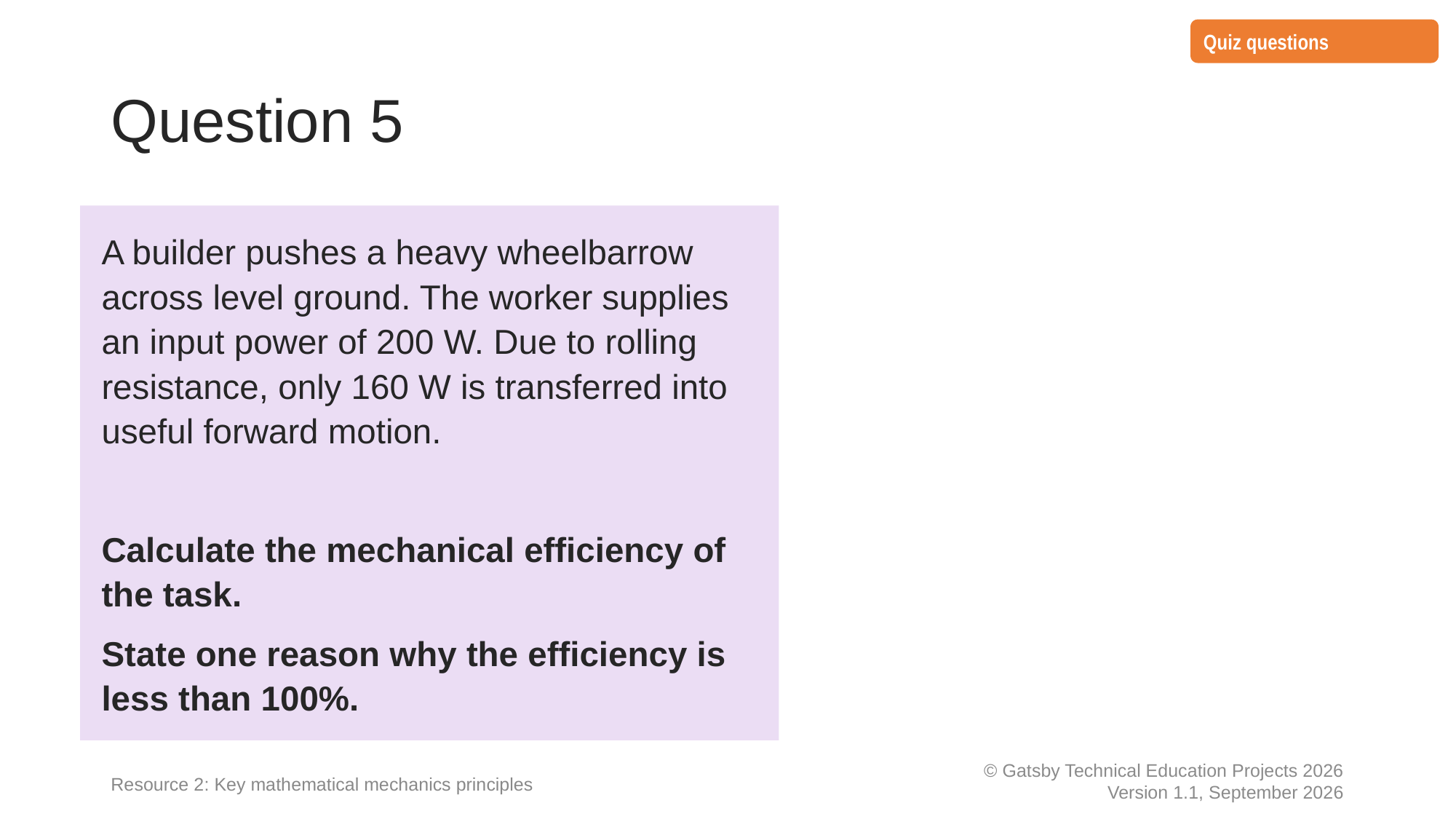

Quiz questions
# Question 5
A builder pushes a heavy wheelbarrow across level ground. The worker supplies an input power of 200 W. Due to rolling resistance, only 160 W is transferred into useful forward motion.

Calculate the mechanical efficiency of the task.
State one reason why the efficiency is less than 100%.

Resource 2: Key mathematical mechanics principles